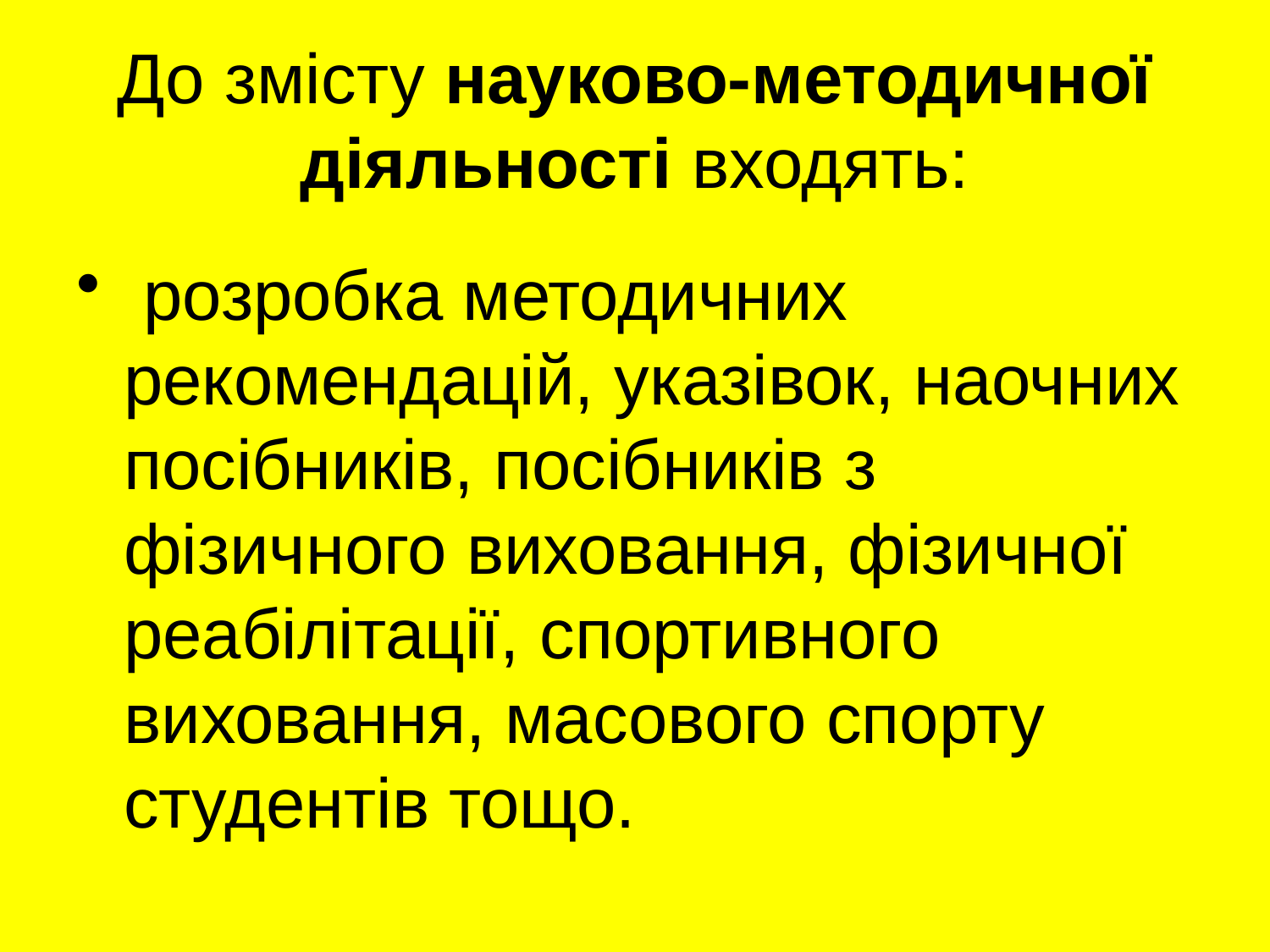

# До змісту науково-методичної діяльності входять:
 розробка методичних рекомендацій, указівок, наочних посібників, посібників з фізичного виховання, фізичної реабілітації, спортивного виховання, масового спорту студентів тощо.